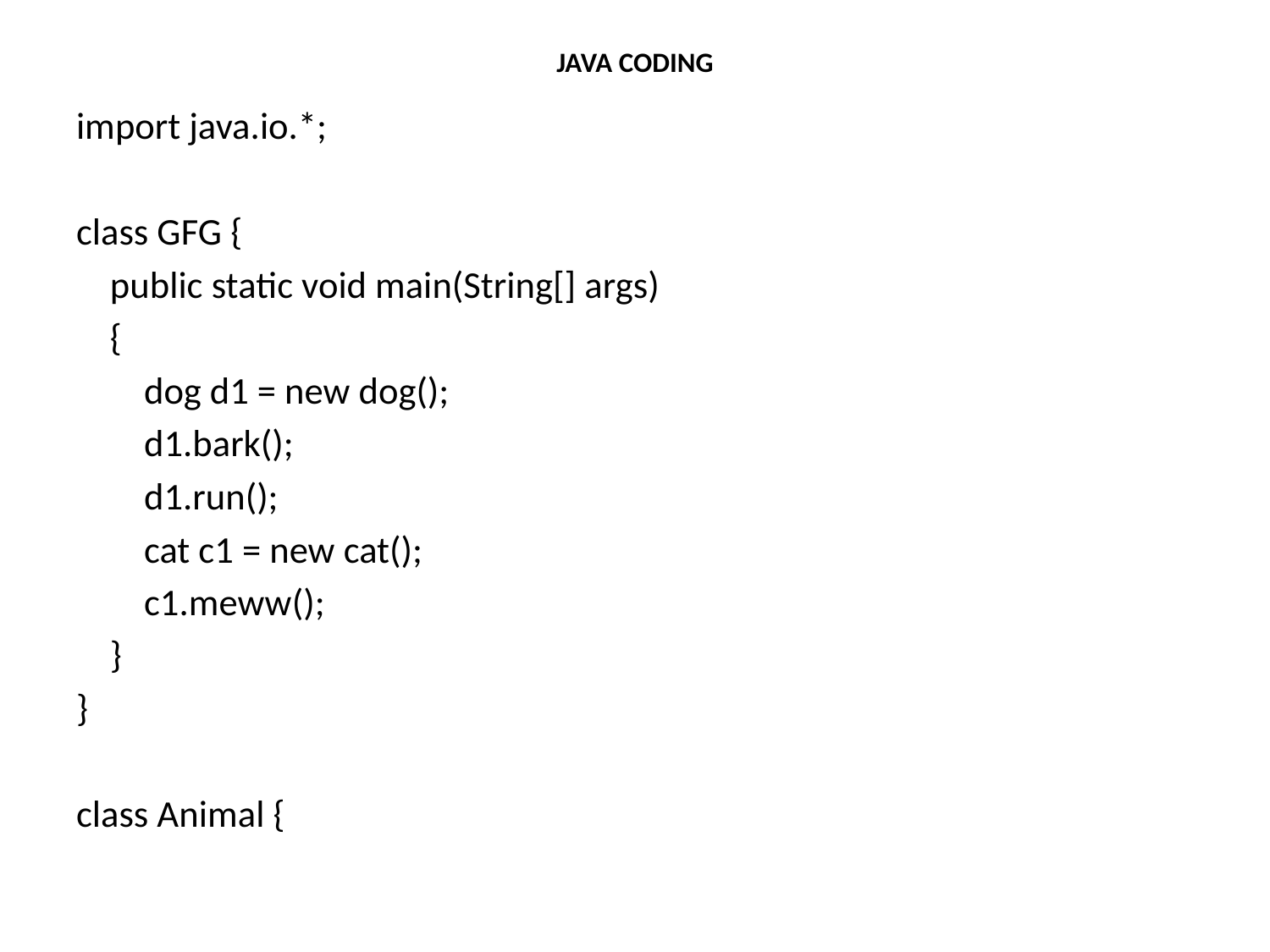

# JAVA CODING
import java.io.*;

class GFG {
    public static void main(String[] args)
    {
        dog d1 = new dog();
        d1.bark();
        d1.run();
        cat c1 = new cat();
        c1.meww();
    }
}

class Animal {